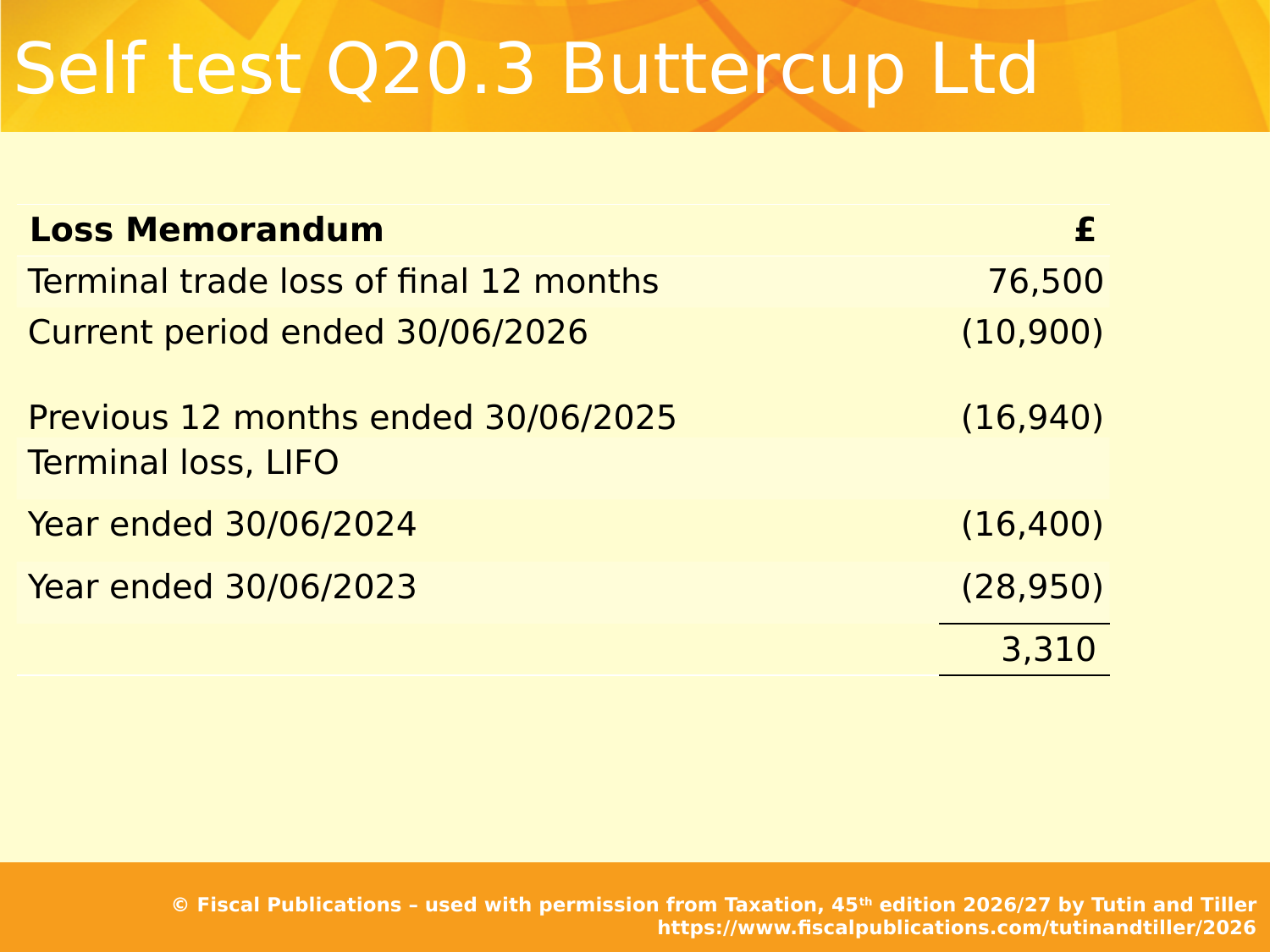

# Self test Q20.3 Buttercup Ltd
| Loss Memorandum | £ |
| --- | --- |
| Terminal trade loss of final 12 months | 76,500 |
| Current period ended 30/06/2026 Previous 12 months ended 30/06/2025 | (10,900) (16,940) |
| Terminal loss, LIFO |  |
| Year ended 30/06/2024 | (16,400) |
| Year ended 30/06/2023 | (28,950) |
|  | 3,310 |